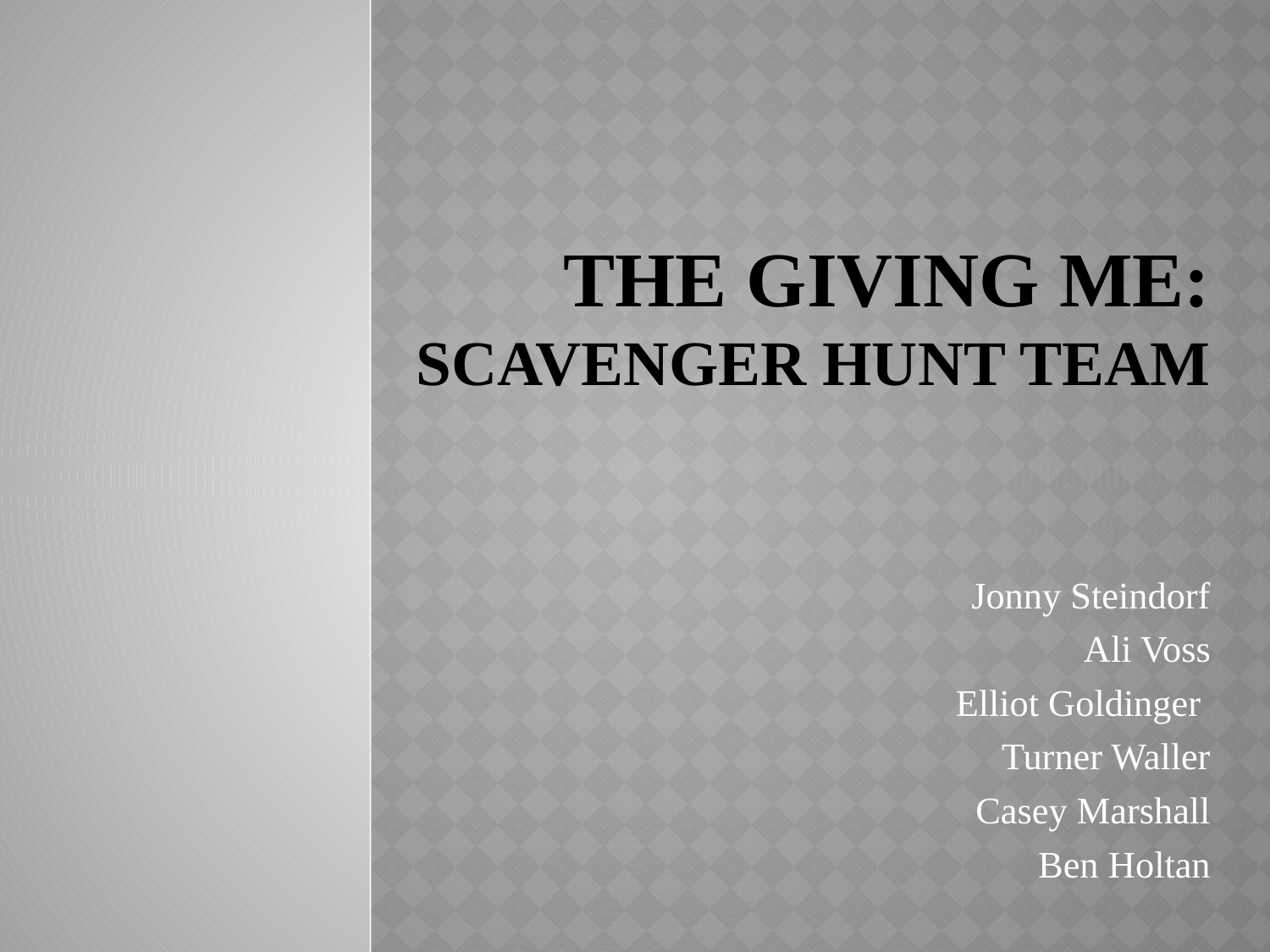

# The Giving ME: Scavenger Hunt Team
Jonny Steindorf
Ali Voss
Elliot Goldinger
Turner Waller
Casey Marshall
Ben Holtan